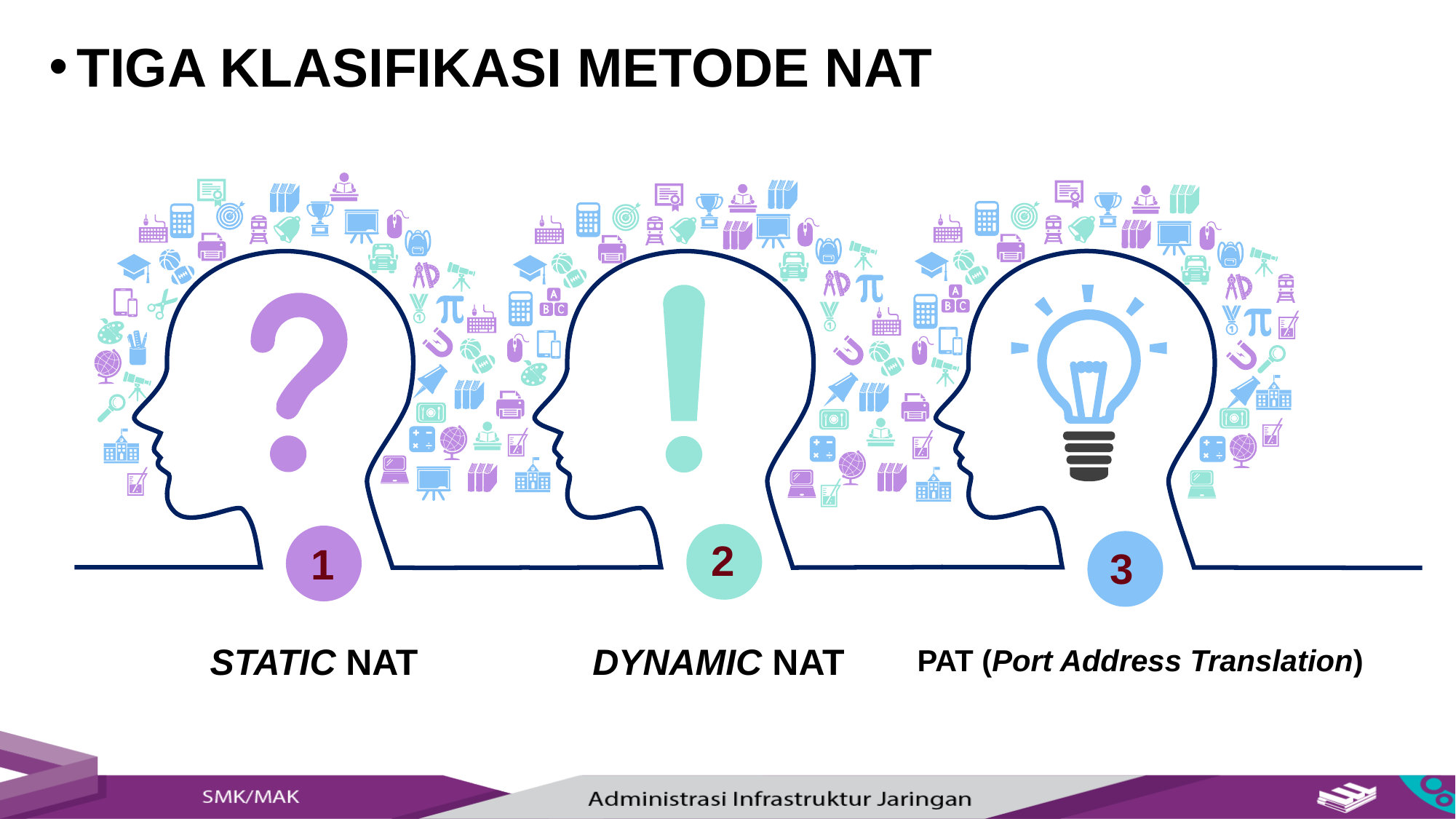

TIGA KLASIFIKASI METODE NAT

2

1
3
DYNAMIC NAT
STATIC NAT
PAT (Port Address Translation)